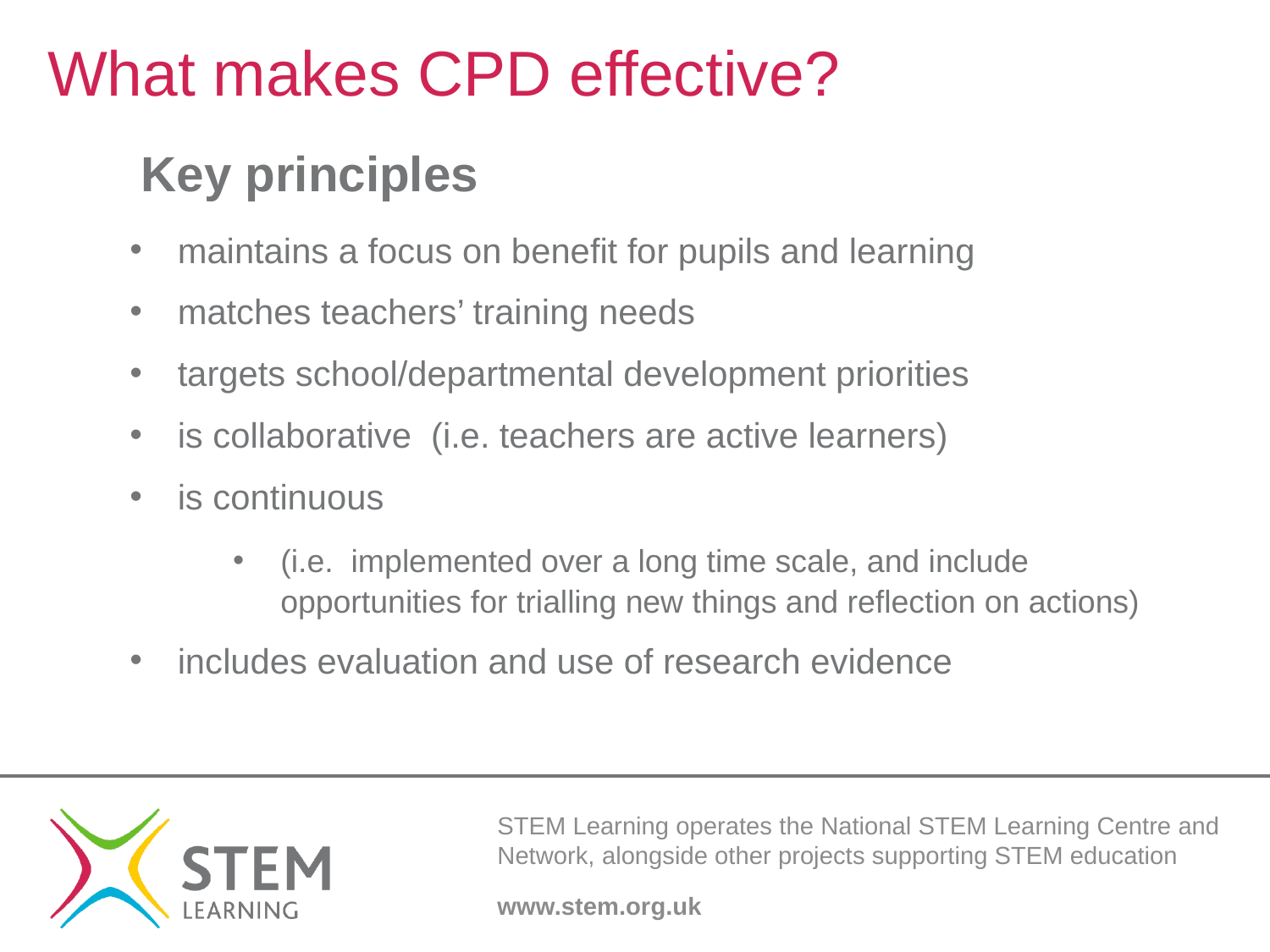

# What makes CPD effective?
Key principles
maintains a focus on benefit for pupils and learning
matches teachers’ training needs
targets school/departmental development priorities
is collaborative  (i.e. teachers are active learners)
is continuous
(i.e.  implemented over a long time scale, and include opportunities for trialling new things and reflection on actions)
includes evaluation and use of research evidence